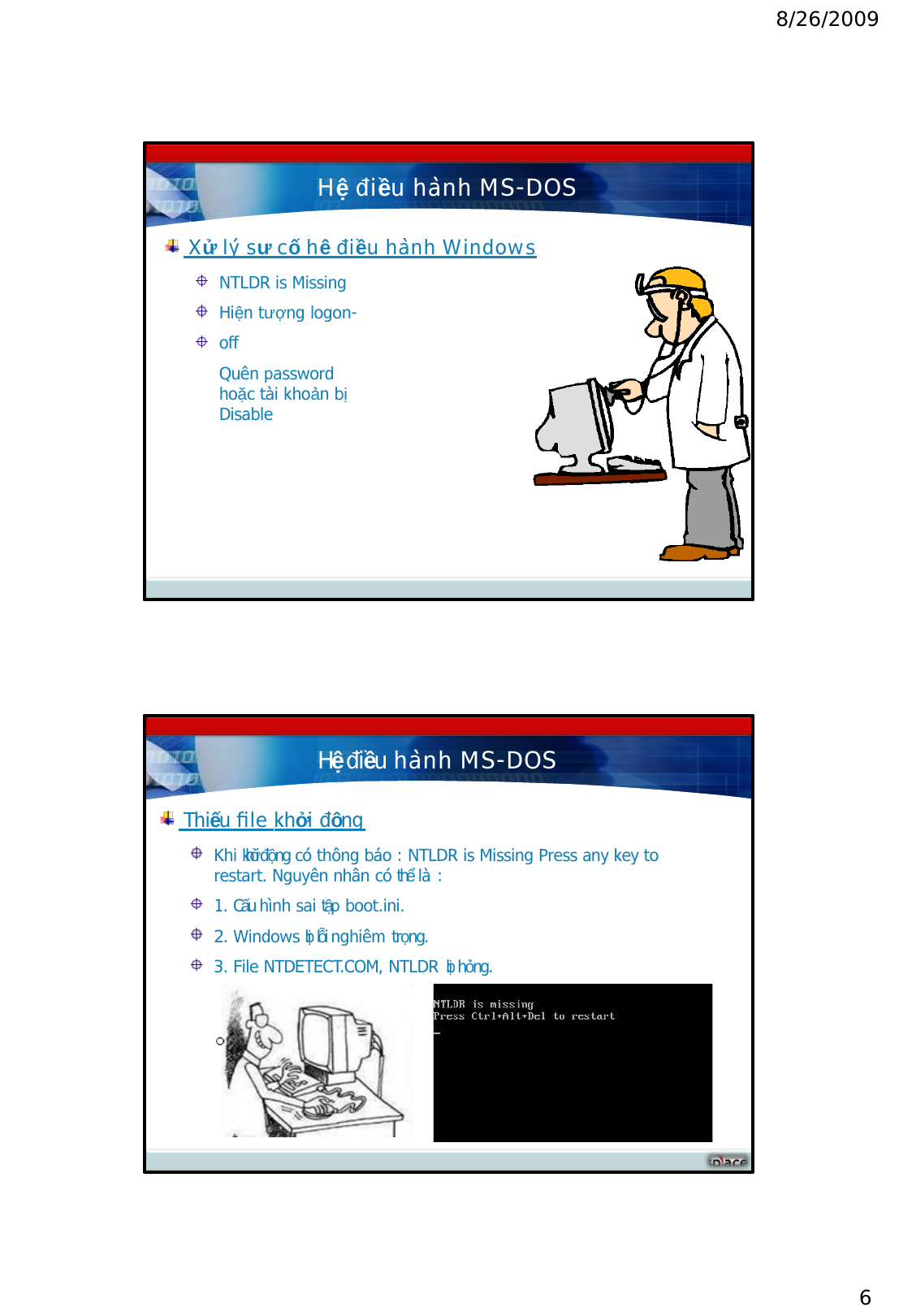

8/26/2009

Hệ điều hành MS-DOS

 Xử lý sự cố hệ điều hành Windows
NTLDR is Missing  Hiện tượng logon-off
Quên password hoặc tài khoản bị Disable

Hệ điều hành MS-DOS

 Thiếu file khởi động
Khi khởi động có thông báo : NTLDR is Missing Press any key to  restart. Nguyên nhân có thể là :
Cấu hình sai tập boot.ini.
Windows bị lỗi nghiêm trọng.
File NTDETECT.COM, NTLDR bị hỏng.

6